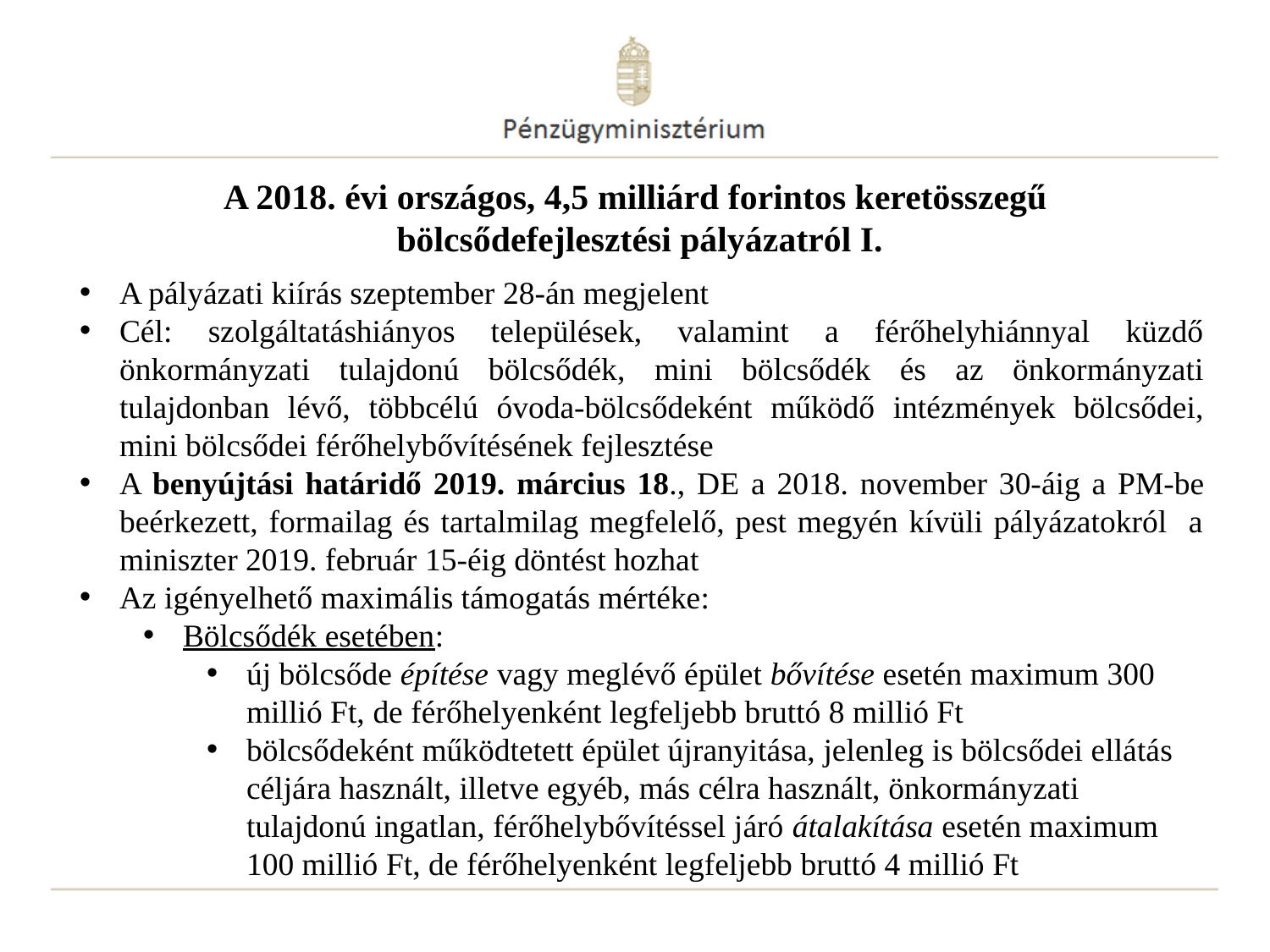

A 2018. évi országos, 4,5 milliárd forintos keretösszegű
bölcsődefejlesztési pályázatról I.
A pályázati kiírás szeptember 28-án megjelent
Cél: szolgáltatáshiányos települések, valamint a férőhelyhiánnyal küzdő önkormányzati tulajdonú bölcsődék, mini bölcsődék és az önkormányzati tulajdonban lévő, többcélú óvoda-bölcsődeként működő intézmények bölcsődei, mini bölcsődei férőhelybővítésének fejlesztése
A benyújtási határidő 2019. március 18., DE a 2018. november 30-áig a PM-be beérkezett, formailag és tartalmilag megfelelő, pest megyén kívüli pályázatokról  a miniszter 2019. február 15-éig döntést hozhat
Az igényelhető maximális támogatás mértéke:
Bölcsődék esetében:
új bölcsőde építése vagy meglévő épület bővítése esetén maximum 300 millió Ft, de férőhelyenként legfeljebb bruttó 8 millió Ft
bölcsődeként működtetett épület újranyitása, jelenleg is bölcsődei ellátás céljára használt, illetve egyéb, más célra használt, önkormányzati tulajdonú ingatlan, férőhelybővítéssel járó átalakítása esetén maximum 100 millió Ft, de férőhelyenként legfeljebb bruttó 4 millió Ft